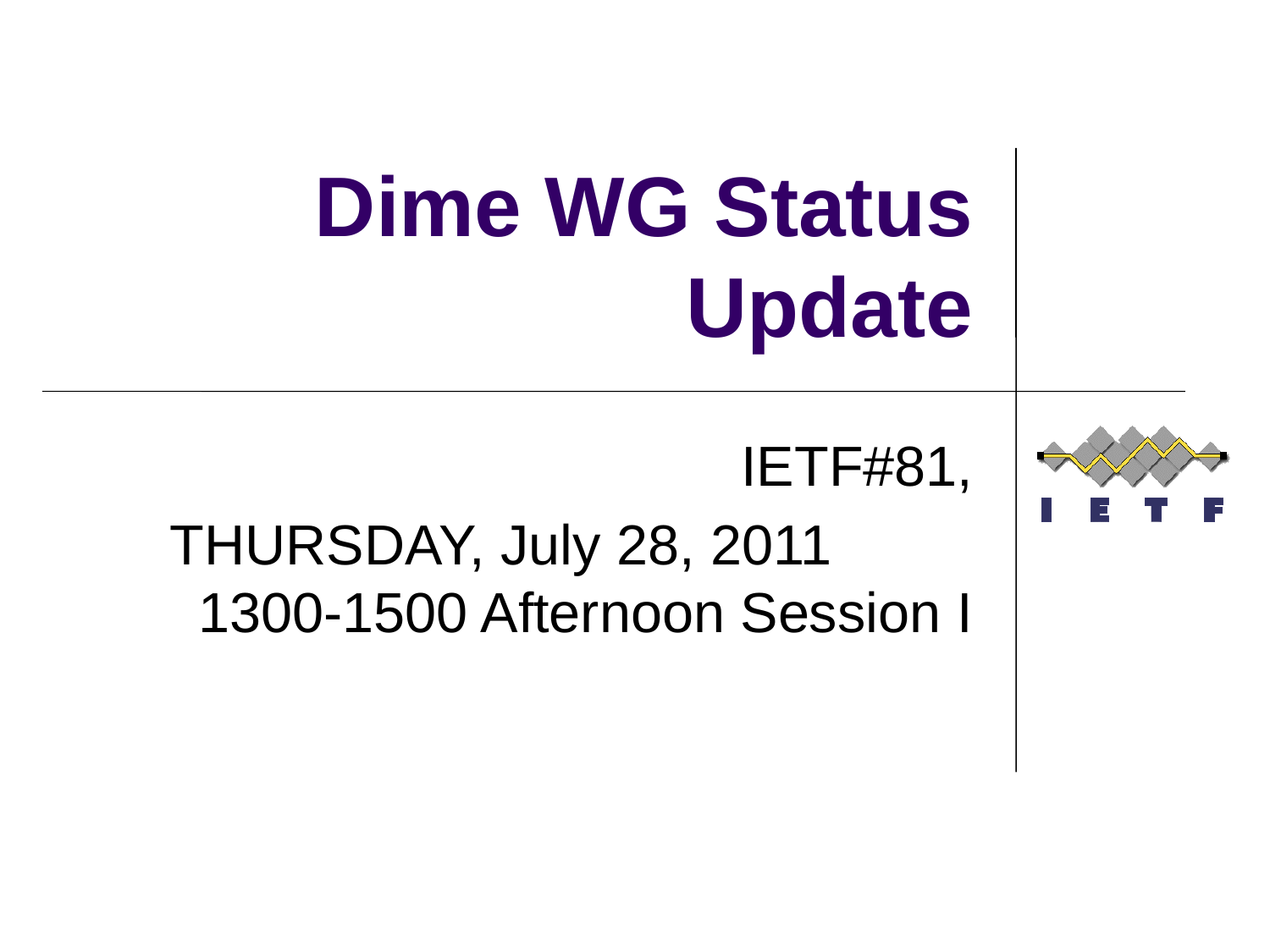

# Dime WG Status Update
IETF#81,
THURSDAY, July 28, 2011          1300-1500 Afternoon Session I